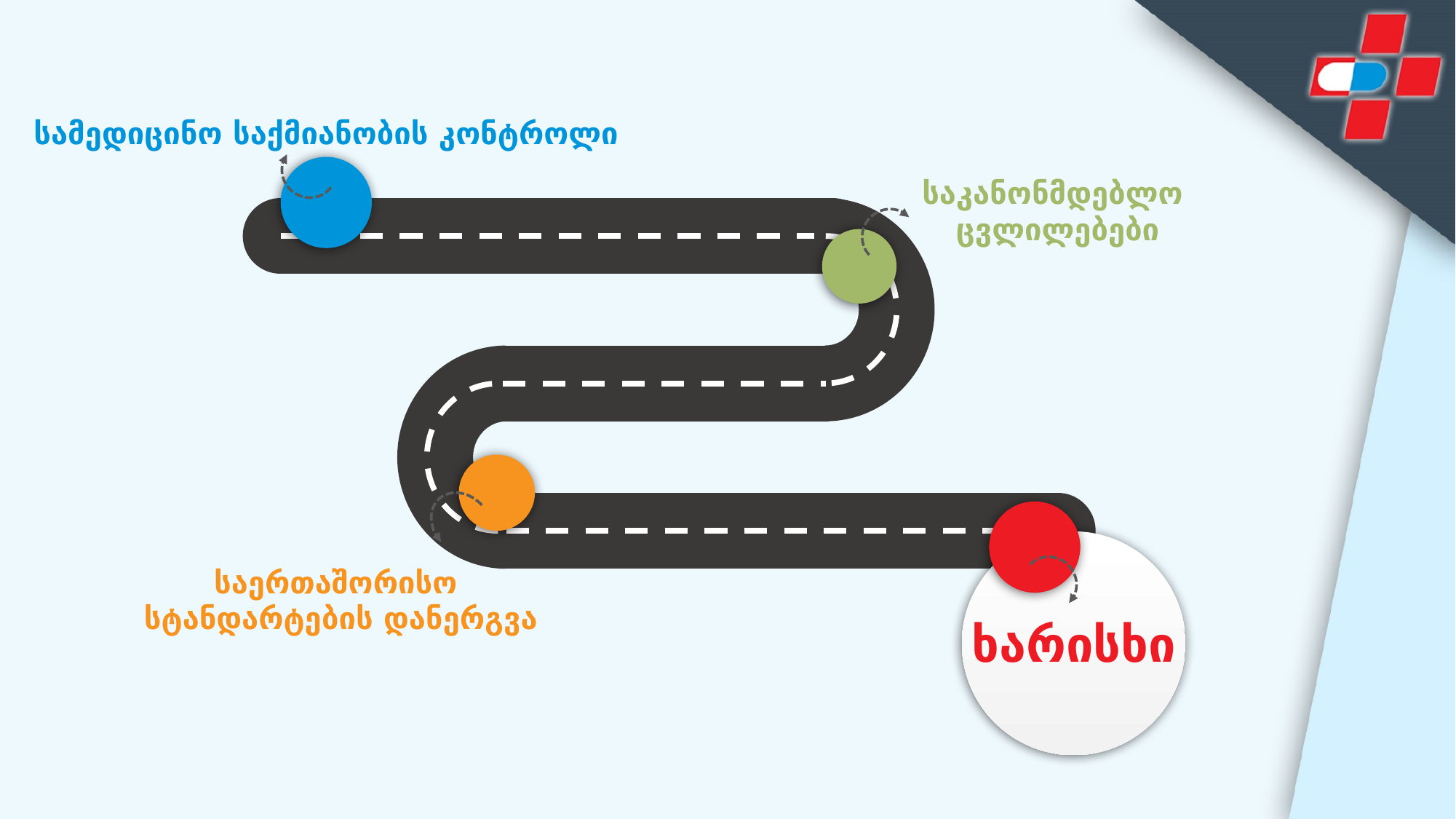

სამედიცინო საქმიანობის კონტროლი

საკანონმდებლო
ცვლილებები

საერთაშორისო
სტანდარტების დანერგვა
ხარისხი